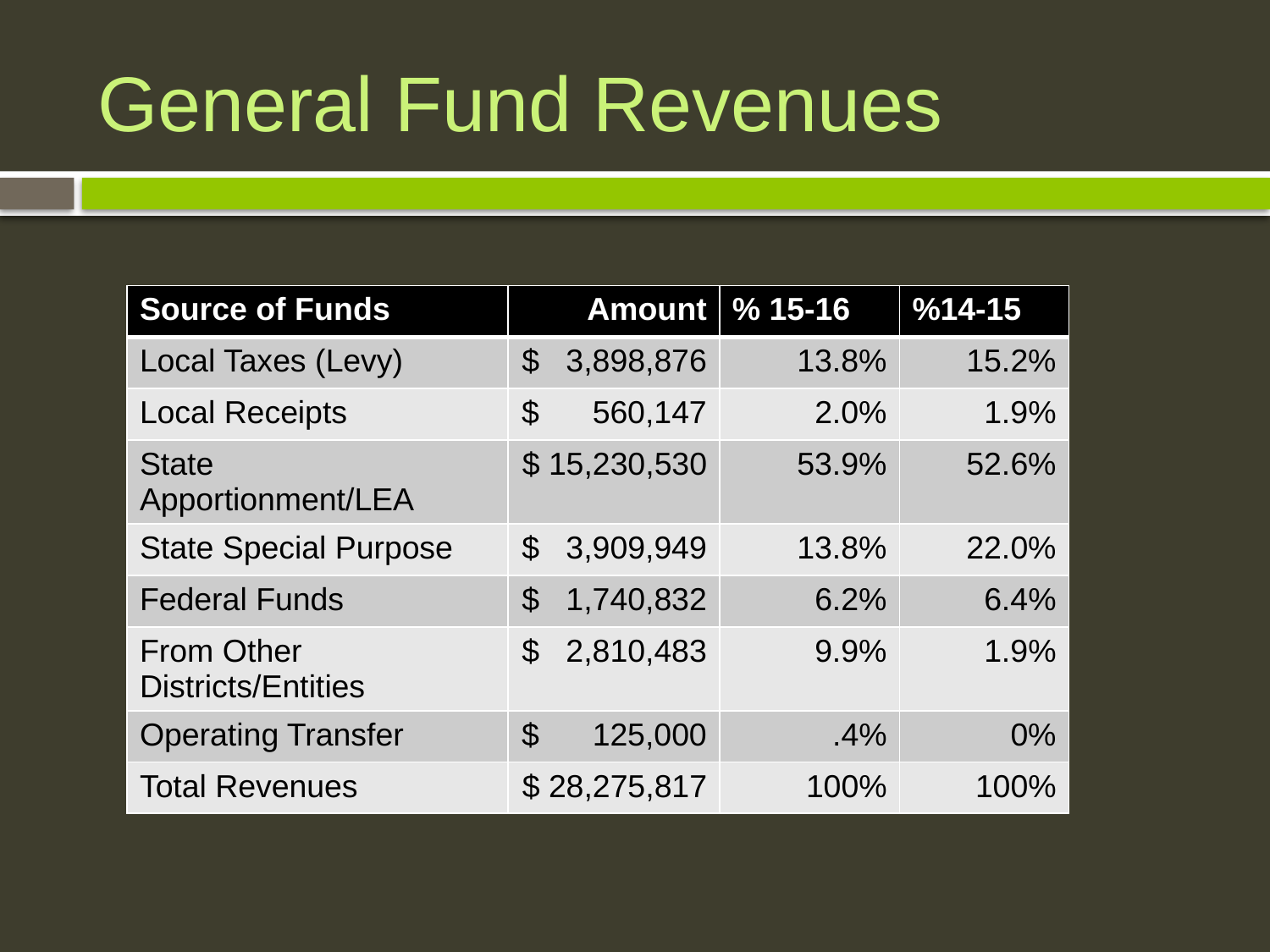

# General Fund Revenues
| Source of Funds | Amount | % 15-16 | %14-15 |
| --- | --- | --- | --- |
| Local Taxes (Levy) | $ 3,898,876 | 13.8% | 15.2% |
| Local Receipts | $ 560,147 | 2.0% | 1.9% |
| State Apportionment/LEA | $ 15,230,530 | 53.9% | 52.6% |
| State Special Purpose | $ 3,909,949 | 13.8% | 22.0% |
| Federal Funds | $ 1,740,832 | 6.2% | 6.4% |
| From Other Districts/Entities | $ 2,810,483 | 9.9% | 1.9% |
| Operating Transfer | $ 125,000 | .4% | 0% |
| Total Revenues | $ 28,275,817 | 100% | 100% |